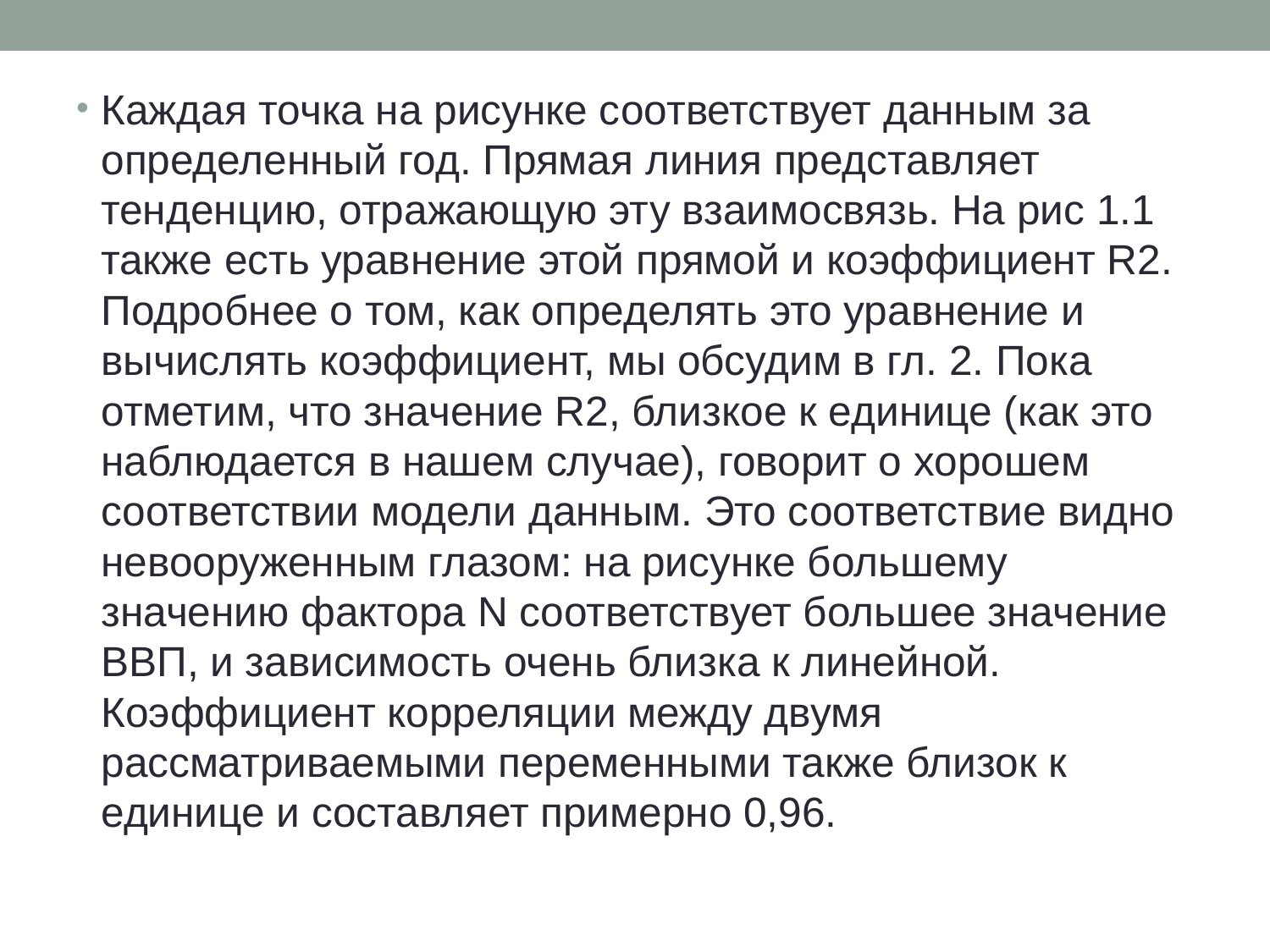

# Каждая точка на рисунке соответствует данным за определенный год. Прямая линия представляет тенденцию, отражающую эту взаимосвязь. На рис 1.1 также есть уравнение этой прямой и коэффициент R2. Подробнее о том, как определять это уравнение и вычислять коэффициент, мы обсудим в гл. 2. Пока отметим, что значение R2, близкое к единице (как это наблюдается в нашем случае), говорит о хорошем соответствии модели данным. Это соответствие видно невооруженным глазом: на рисунке большему значению фактора N соответствует большее значение ВВП, и зависимость очень близка к линейной. Коэффициент корреляции между двумя рассматриваемыми переменными также близок к единице и составляет примерно 0,96.